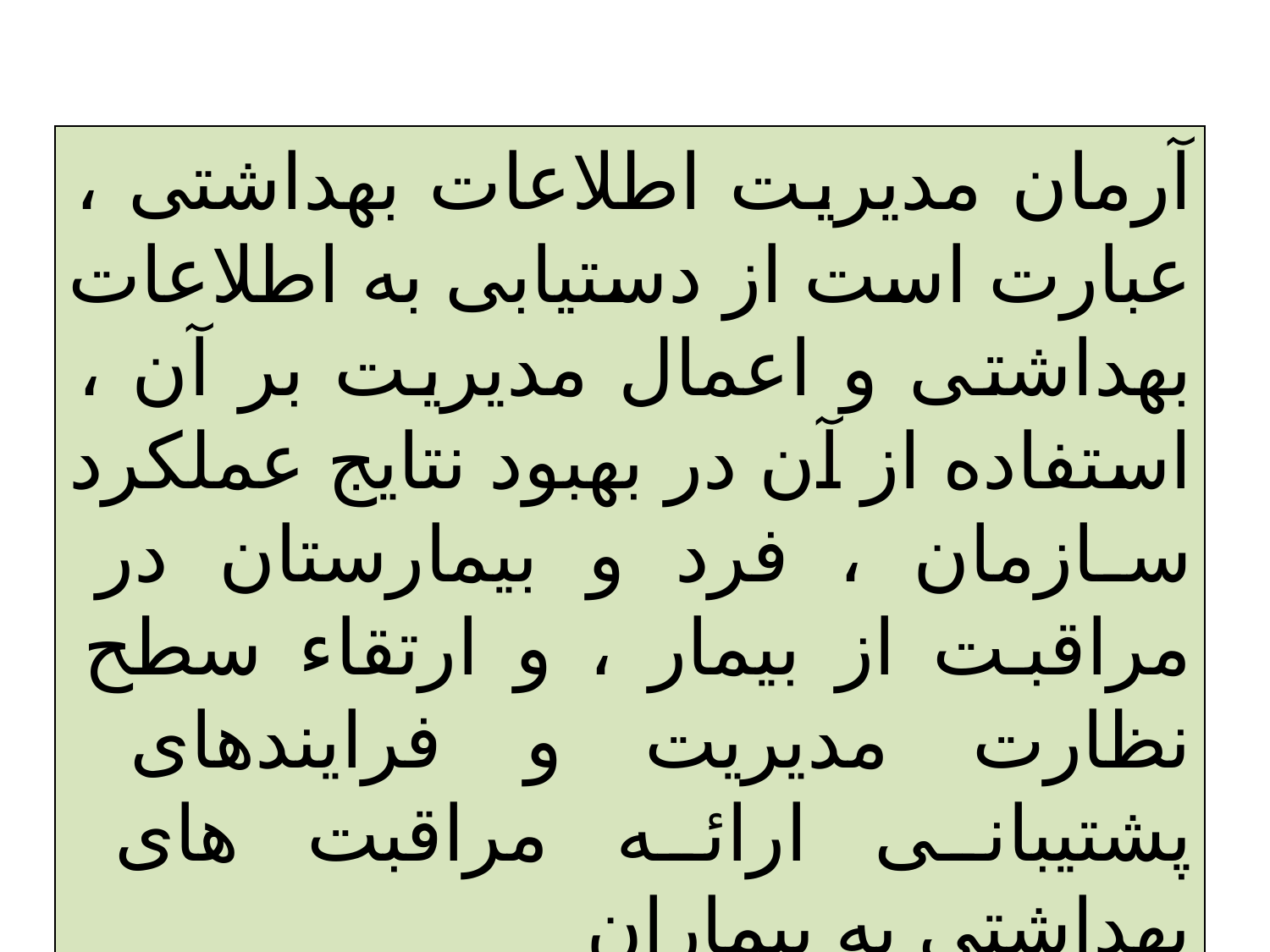

آرمان مدیریت اطلاعات بهداشتی ، عبارت است از دستیابی به اطلاعات بهداشتی و اعمال مدیریت بر آن ، استفاده از آن در بهبود نتایج عملکرد سازمان ، فرد و بیمارستان در مراقبت از بیمار ، و ارتقاء سطح نظارت مدیریت و فرایندهای پشتیبانی ارائه مراقبت های بهداشتی به بیماران